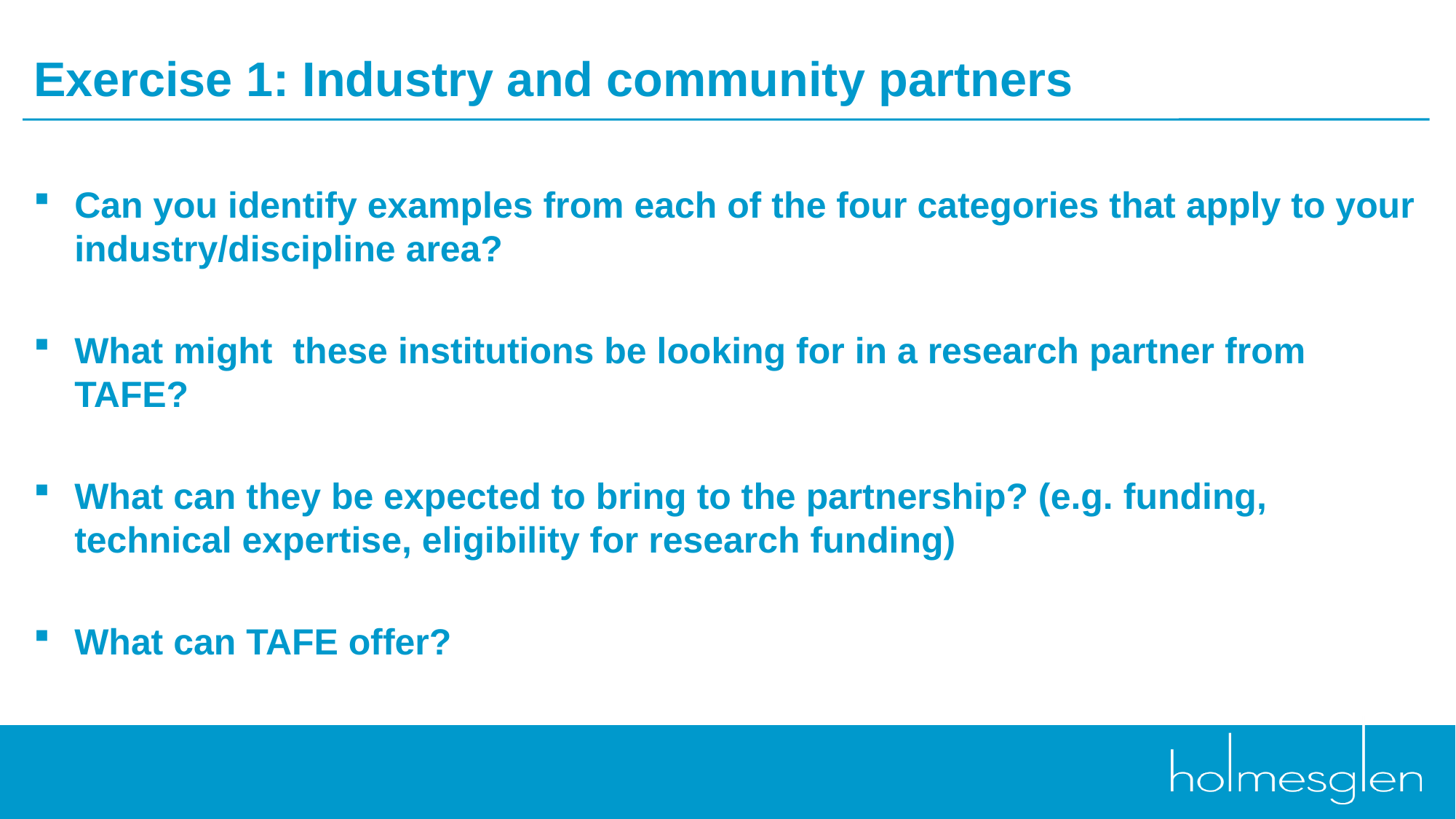

# Exercise 1: Industry and community partners

Can you identify examples from each of the four categories that apply to your industry/discipline area?

What might  these institutions be looking for in a research partner from TAFE?

What can they be expected to bring to the partnership? (e.g. funding, technical expertise, eligibility for research funding)

What can TAFE offer?